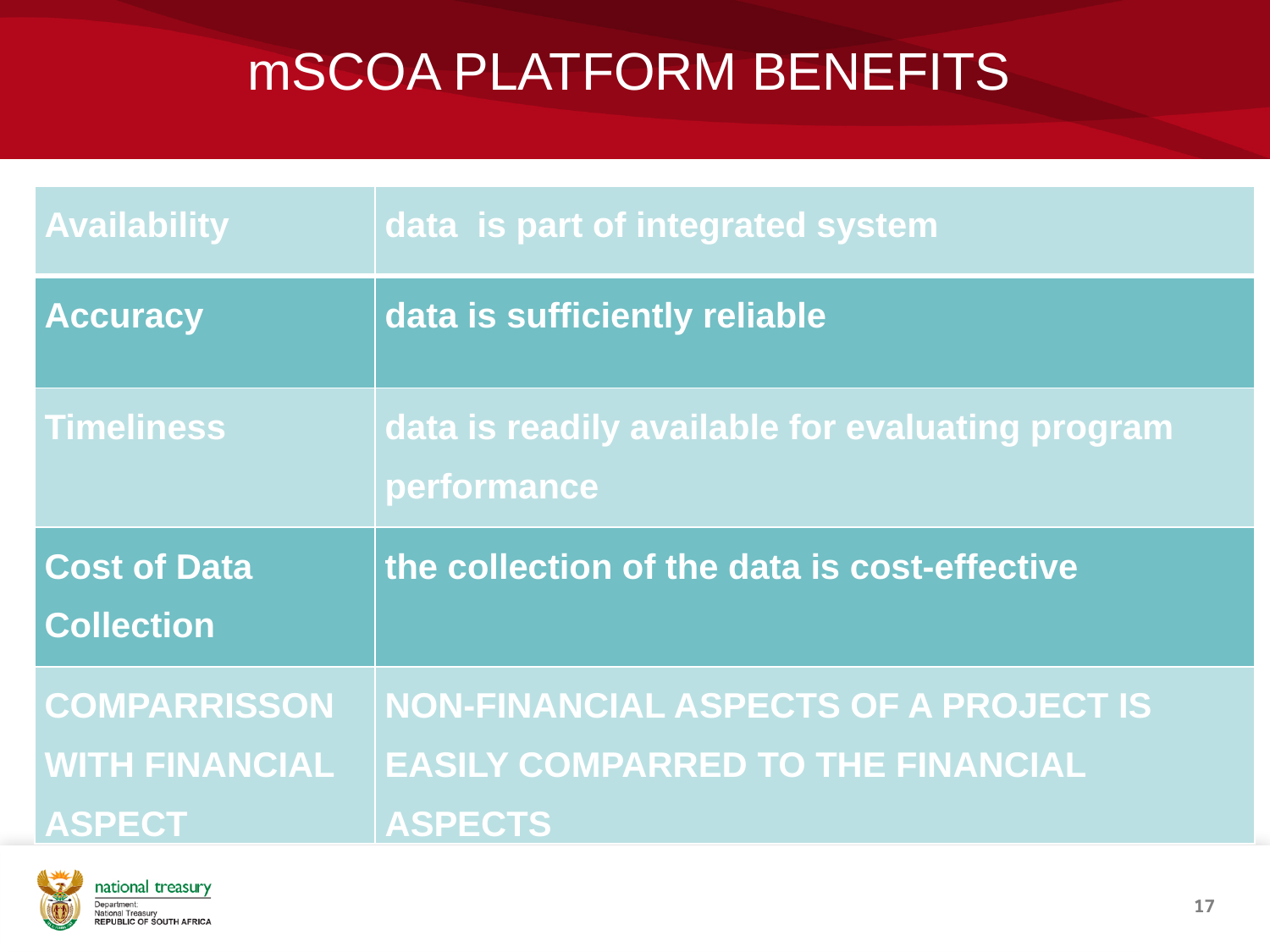

# mSCOA PLATFORM BENEFITS

| Availability | data is part of integrated system |
| --- | --- |
| Accuracy | data is sufficiently reliable |
| Timeliness | data is readily available for evaluating program performance |
| Cost of Data Collection | the collection of the data is cost-effective |
| COMPARRISSON WITH FINANCIAL ASPECT | NON-FINANCIAL ASPECTS OF A PROJECT IS EASILY COMPARRED TO THE FINANCIAL ASPECTS |
17